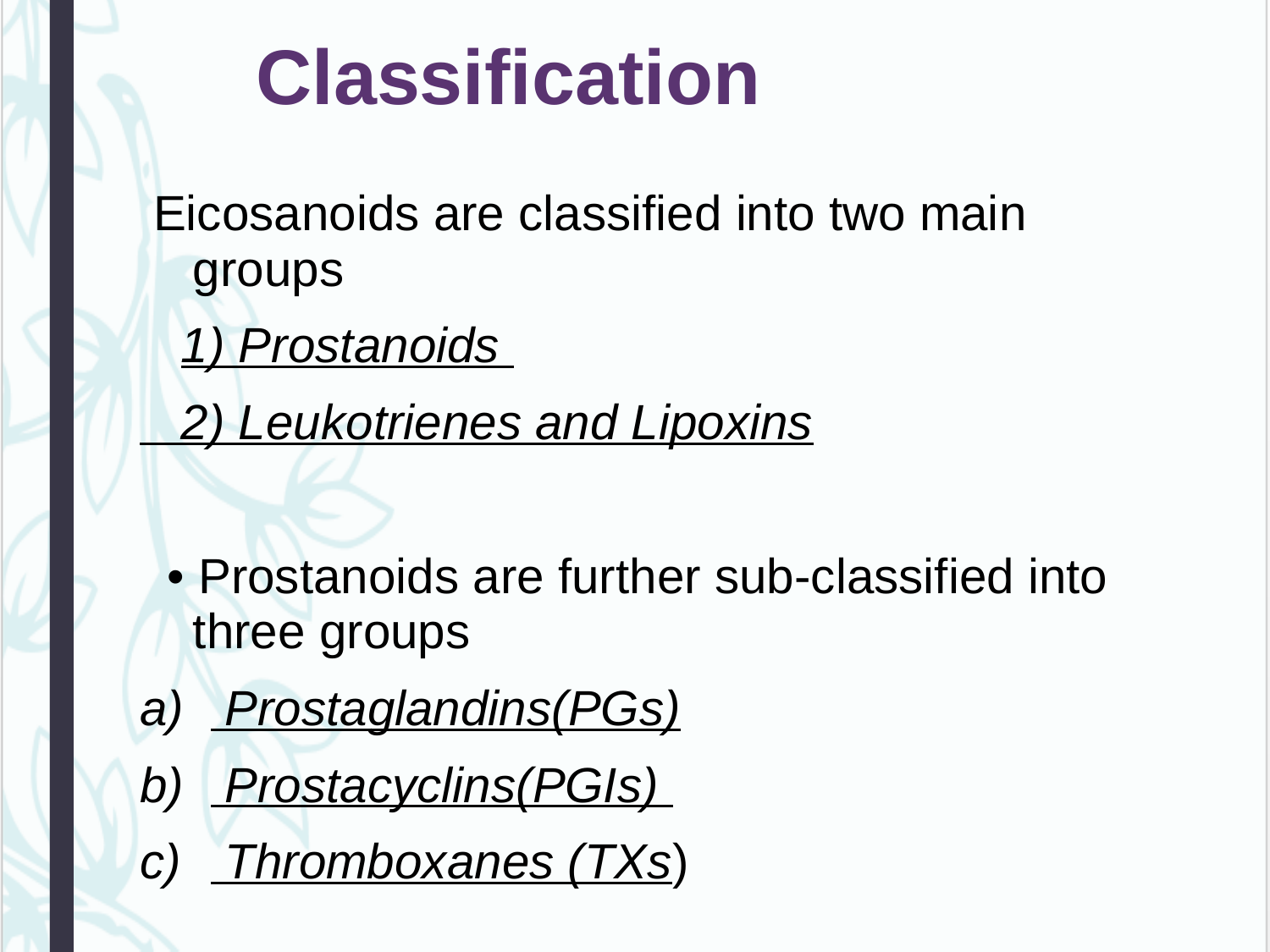

# Classification
 Eicosanoids are classified into two main groups
   1) Prostanoids
   2) Leukotrienes and Lipoxins

  • Prostanoids are further sub-classified into three groups
 Prostaglandins(PGs)
 Prostacyclins(PGIs)
 Thromboxanes (TXs)